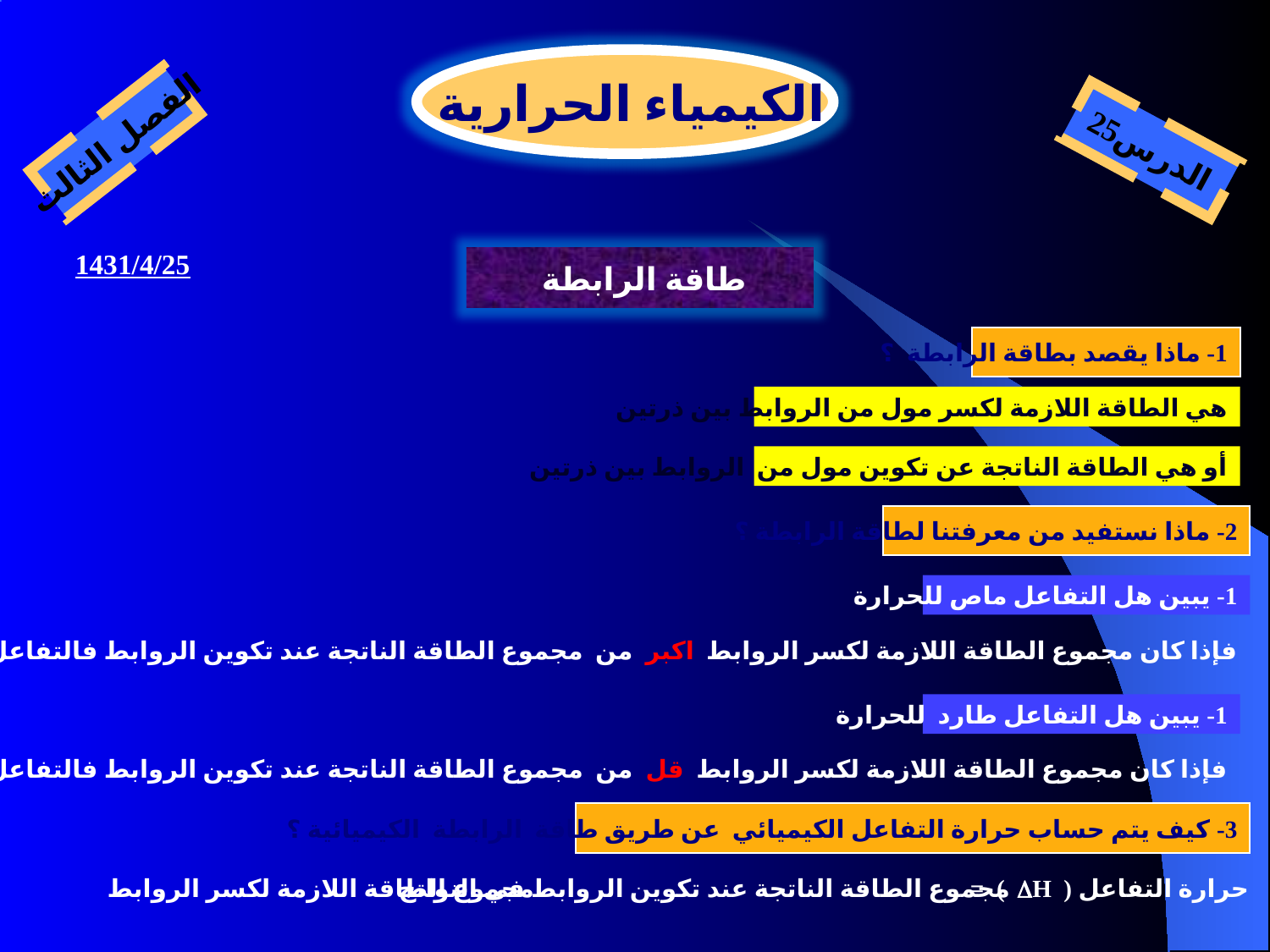

الكيمياء الحرارية
الفصل الثالث
الدرس25
1431/4/25
طاقة الرابطة
1- ماذا يقصد بطاقة الرابطة  ؟
هي الطاقة اللازمة لكسر مول من الروابط بين ذرتين
أو هي الطاقة الناتجة عن تكوين مول من  الروابط بين ذرتين
2- ماذا نستفيد من معرفتنا لطاقة الرابطة ؟
1- يبين هل التفاعل ماص للحرارة
فإذا كان مجموع الطاقة اللازمة لكسر الروابط  اكبر  من  مجموع الطاقة الناتجة عند تكوين الروابط فالتفاعل  .
1- يبين هل التفاعل طارد  للحرارة
فإذا كان مجموع الطاقة اللازمة لكسر الروابط  قل  من  مجموع الطاقة الناتجة عند تكوين الروابط فالتفاعل  .
3- كيف يتم حساب حرارة التفاعل الكيميائي  عن طريق طاقة  الرابطة  الكيميائية ؟
مجموع الطاقة اللازمة لكسر الروابط
مجموع الطاقة الناتجة عند تكوين الروابط في النواتج    -
حرارة التفاعل (  ΔH  )  =